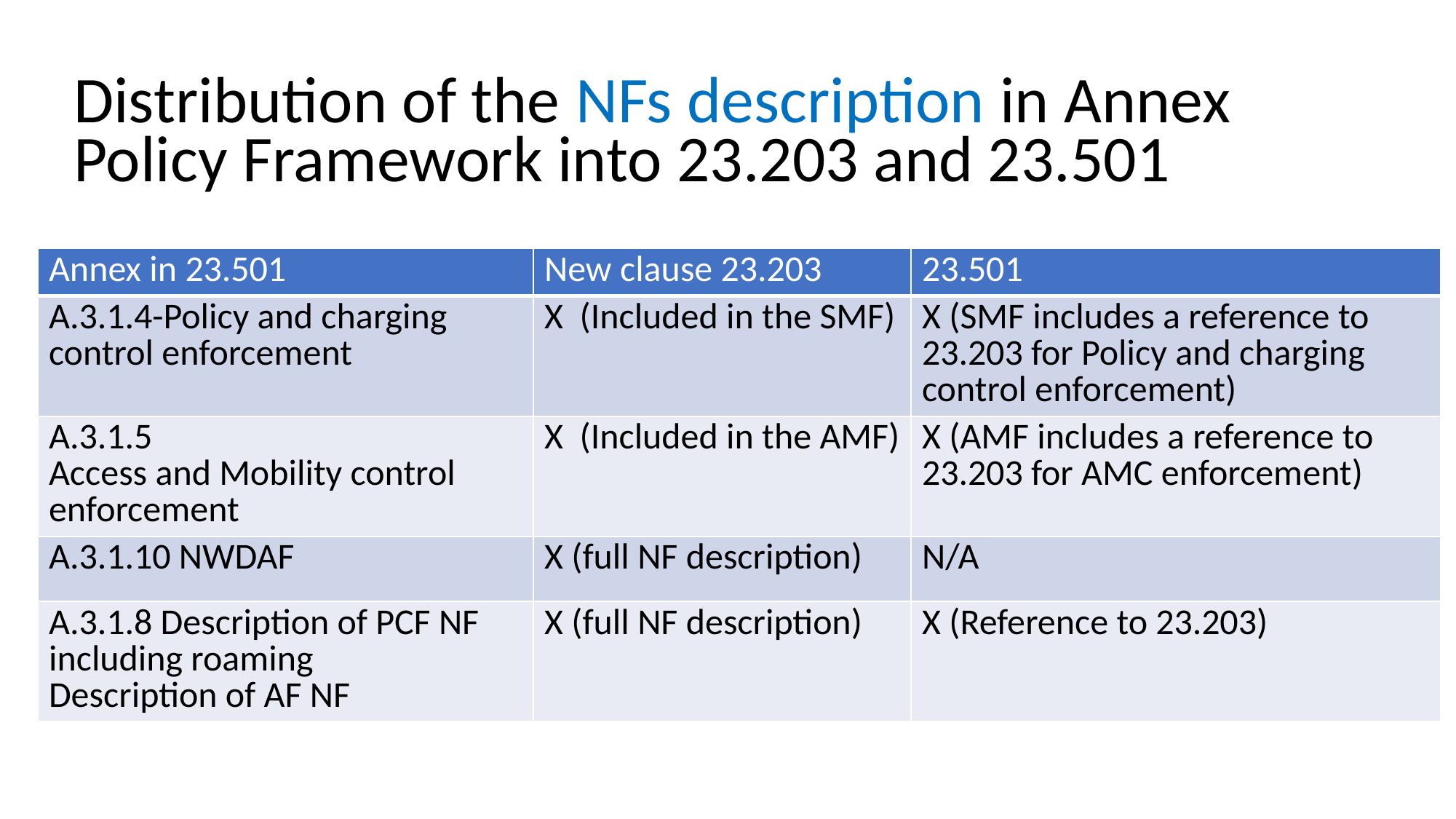

# Distribution of the NFs description in Annex Policy Framework into 23.203 and 23.501
| Annex in 23.501 | New clause 23.203 | 23.501 |
| --- | --- | --- |
| A.3.1.4-Policy and charging control enforcement | X (Included in the SMF) | X (SMF includes a reference to 23.203 for Policy and charging control enforcement) |
| A.3.1.5 Access and Mobility control enforcement | X (Included in the AMF) | X (AMF includes a reference to 23.203 for AMC enforcement) |
| A.3.1.10 NWDAF | X (full NF description) | N/A |
| A.3.1.8 Description of PCF NF including roaming Description of AF NF | X (full NF description) | X (Reference to 23.203) |